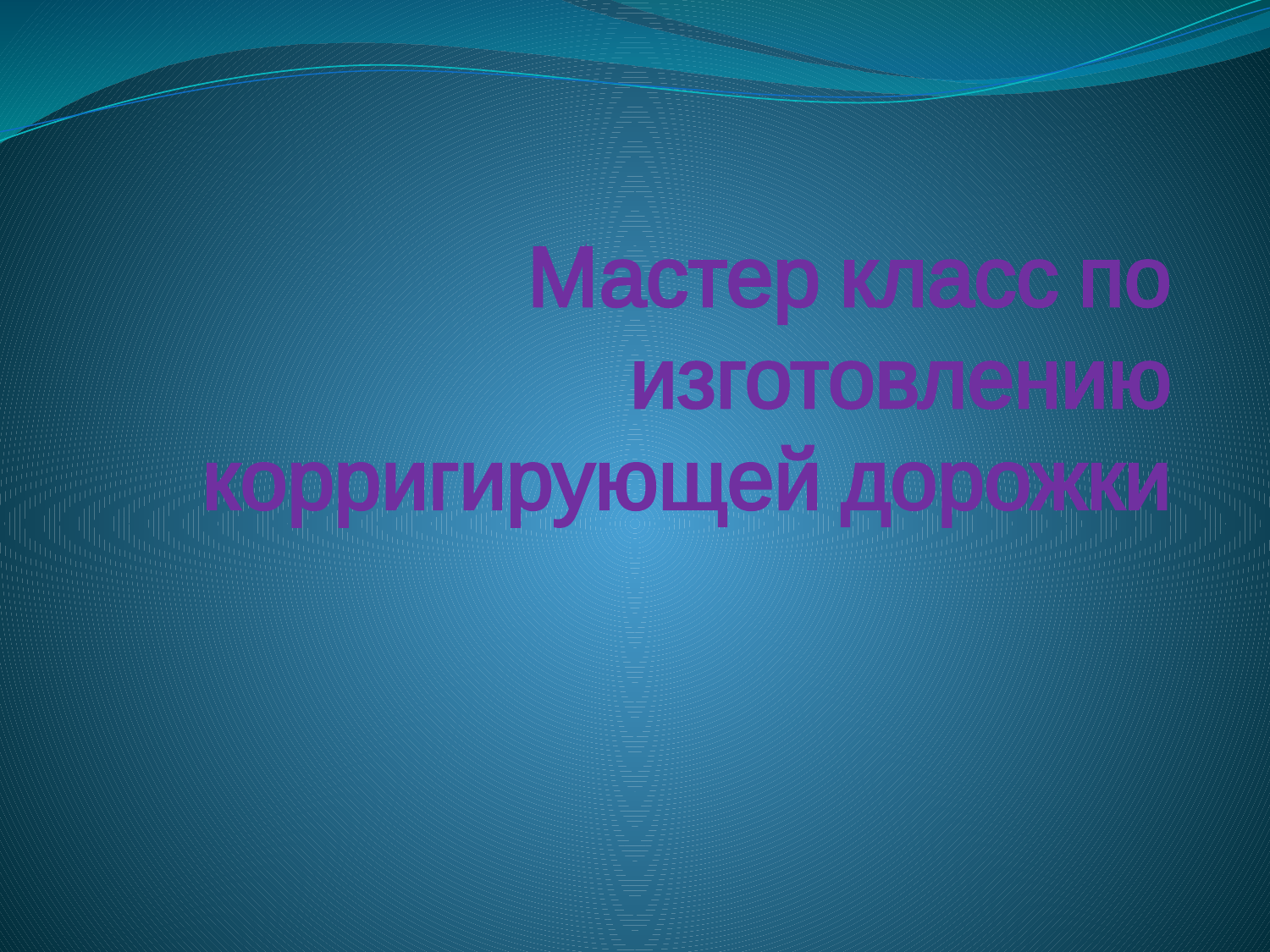

# Мастер класс по изготовлению корригирующей дорожки